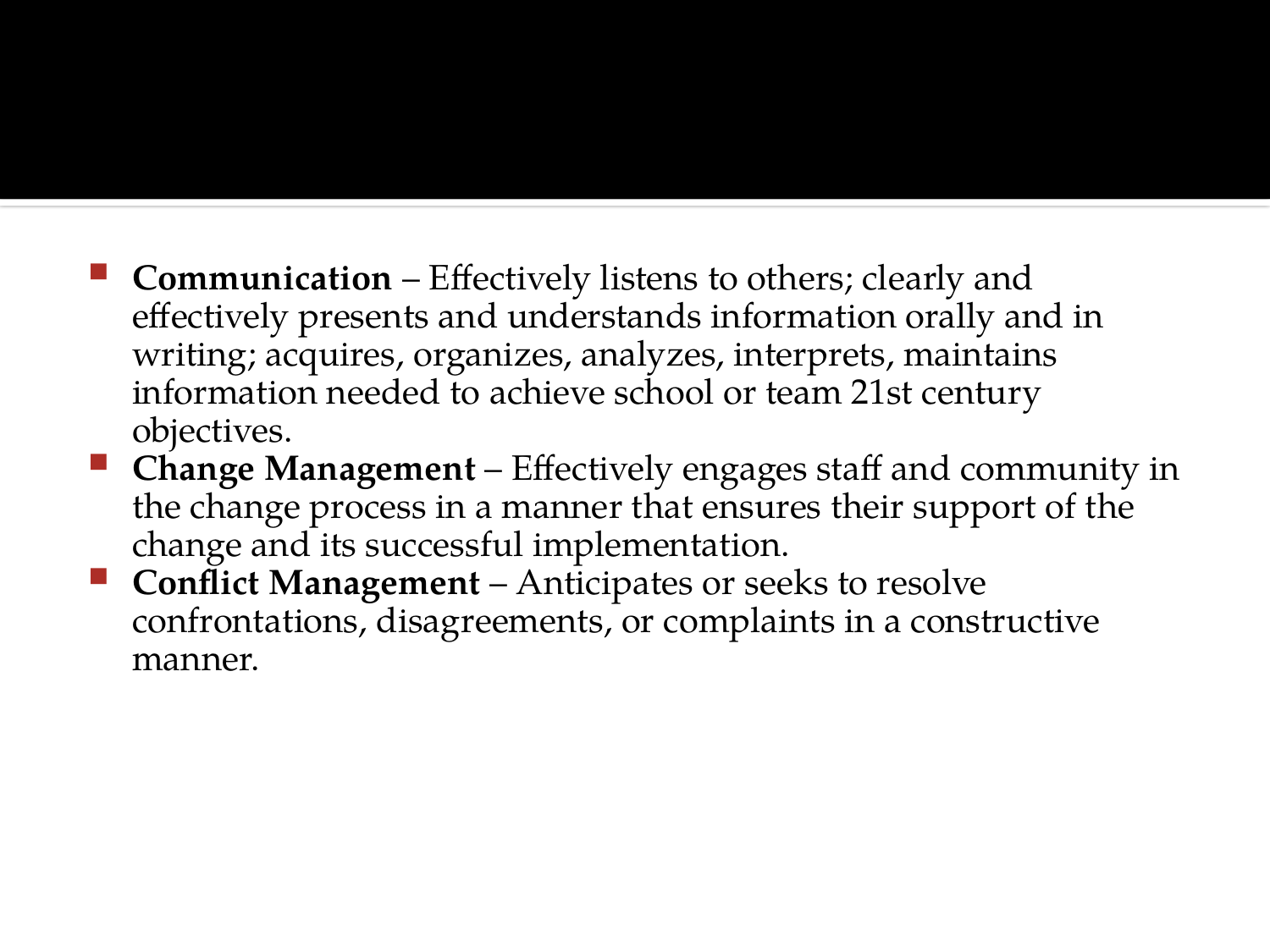

#
Communication – Effectively listens to others; clearly and effectively presents and understands information orally and in writing; acquires, organizes, analyzes, interprets, maintains information needed to achieve school or team 21st century objectives.
Change Management – Effectively engages staff and community in the change process in a manner that ensures their support of the change and its successful implementation.
Conflict Management – Anticipates or seeks to resolve confrontations, disagreements, or complaints in a constructive manner.